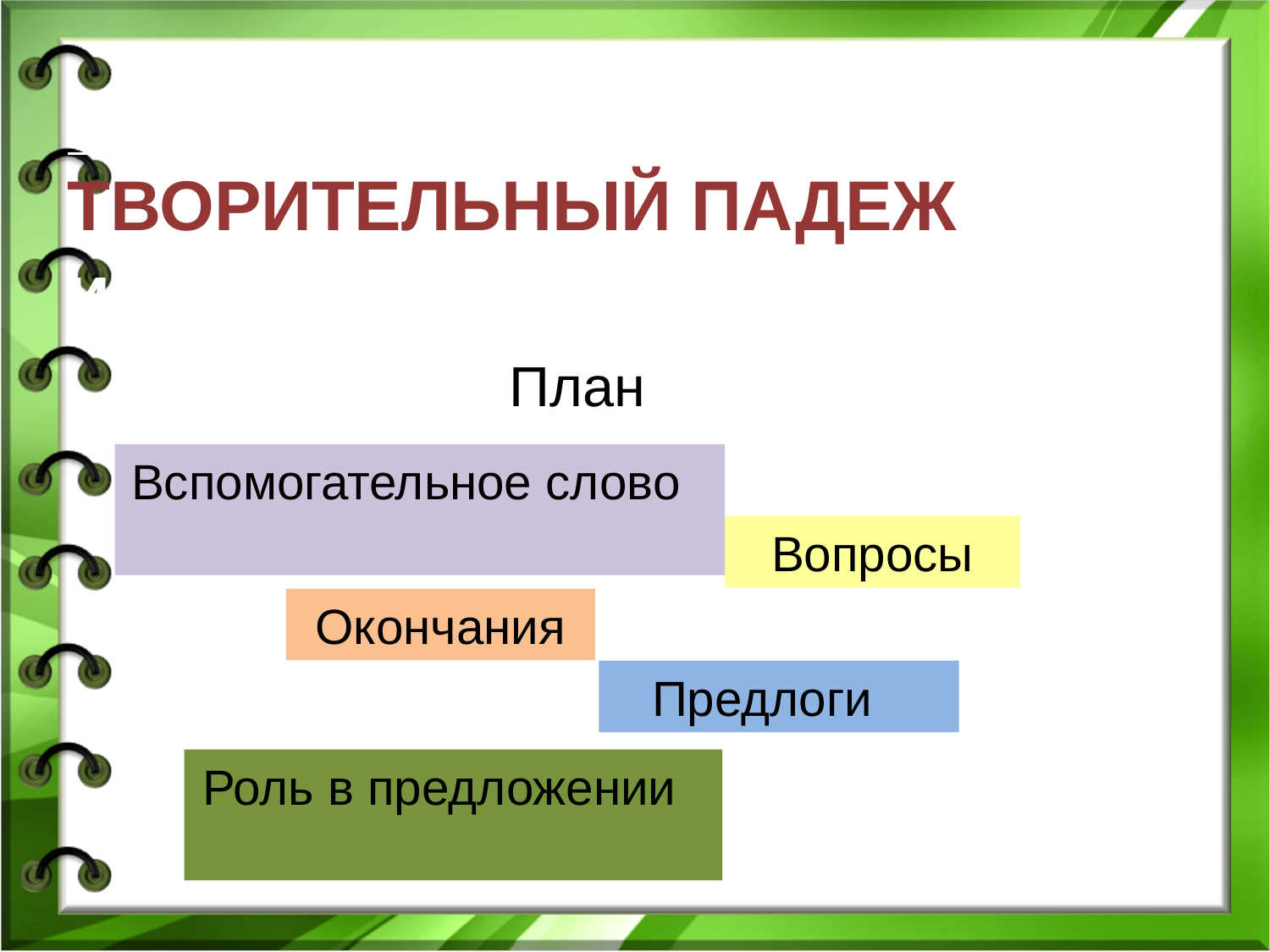

ТЕМА УРОКА:
ТВОРИТЕЛЬНЫЙ ПАДЕЖ  имён существительных
План
Вспомогательное слово
Вопросы
Окончания
Предлоги
Роль в предложении